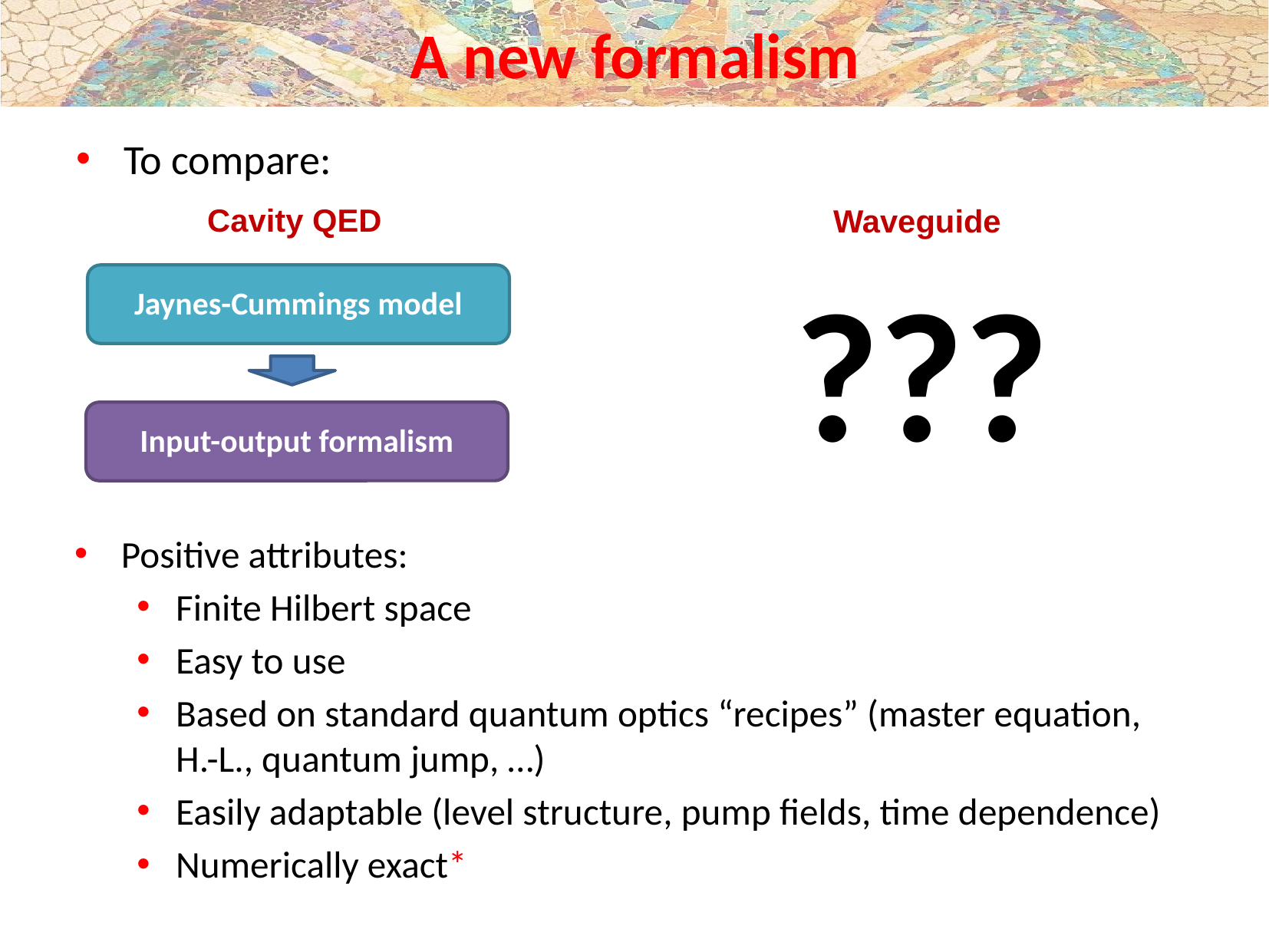

# A new formalism
To compare:
Cavity QED
Waveguide
???
Jaynes-Cummings model
Quantum spin chain

Input-output formalism
Generalized input-output formalism
Positive attributes:
Finite Hilbert space
Easy to use
Based on standard quantum optics “recipes” (master equation, H.-L., quantum jump, …)
Easily adaptable (level structure, pump fields, time dependence)
Numerically exact*